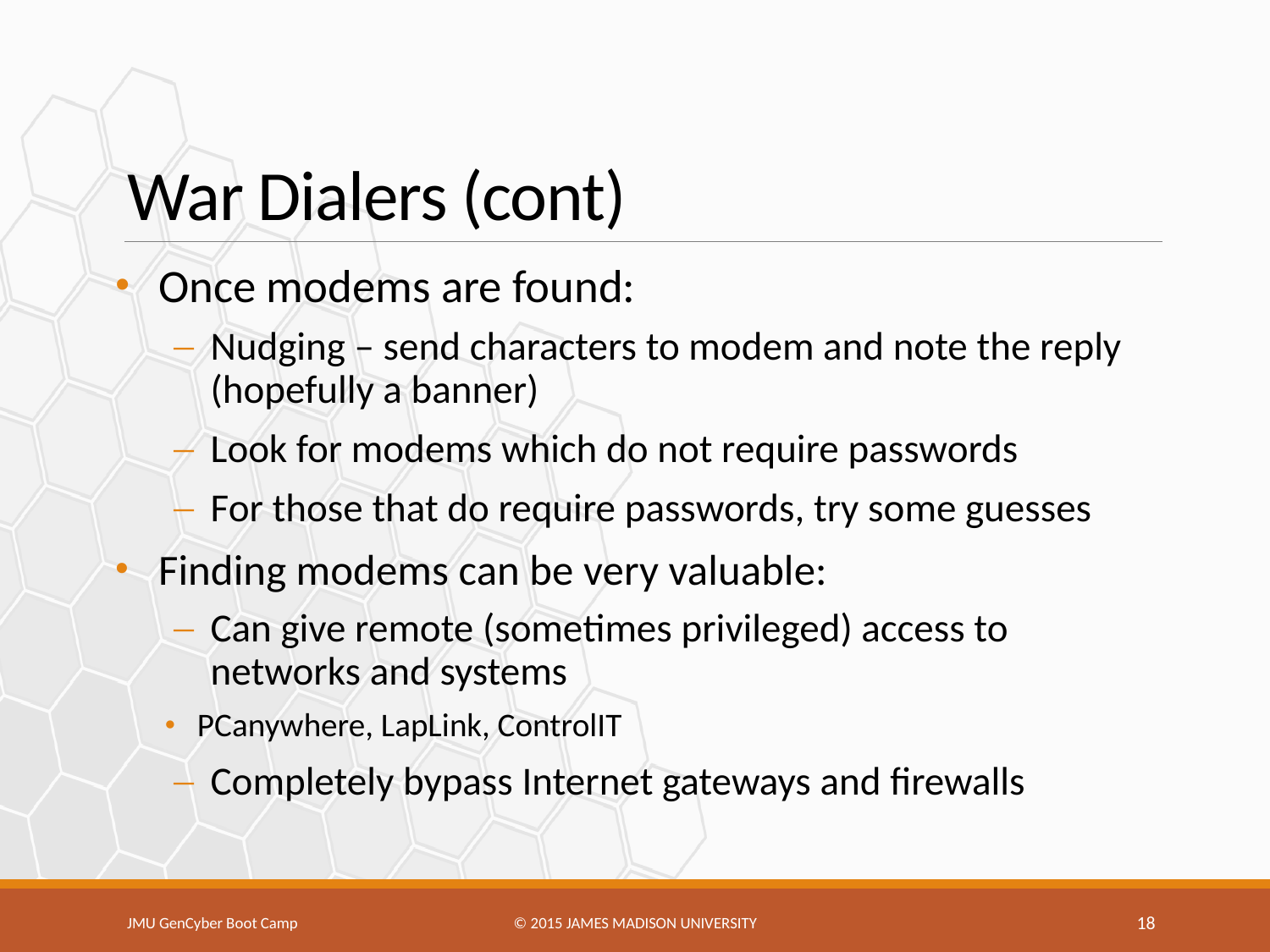

# War Dialers (cont)
Once modems are found:
Nudging – send characters to modem and note the reply (hopefully a banner)
Look for modems which do not require passwords
For those that do require passwords, try some guesses
Finding modems can be very valuable:
Can give remote (sometimes privileged) access to networks and systems
PCanywhere, LapLink, ControlIT
Completely bypass Internet gateways and firewalls
JMU GenCyber Boot Camp
© 2015 James Madison university
18